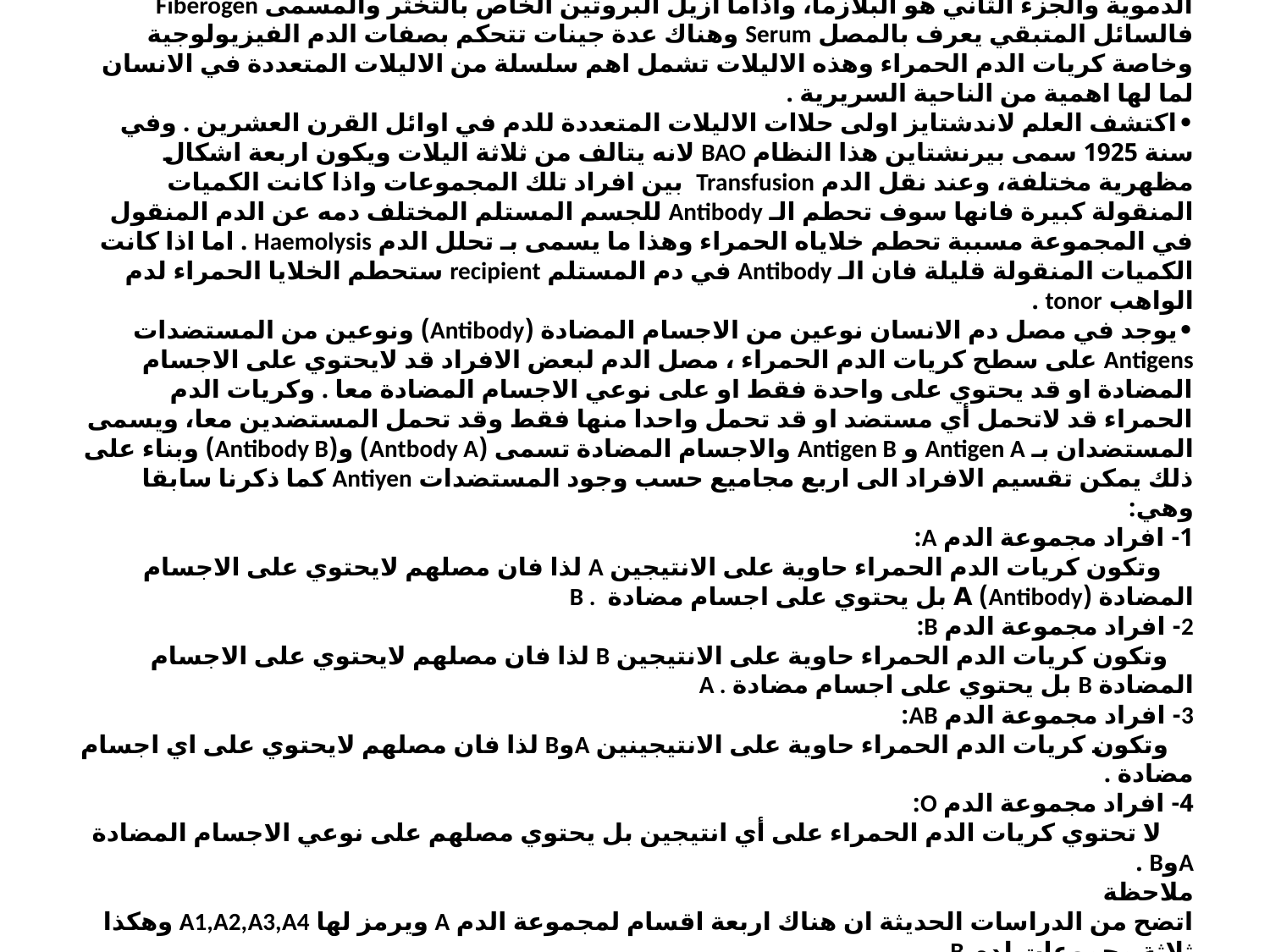

# ثالثا : انظمة مجامبع الدم المتعددة الاليلات : يسمى الفرد فردا لانه فريد بايولوجيا، من دلائل فرادته هو رفض جسمه لزراعة نسيج فيه او رفضه استلام دم من اخر حسب درجة القرابة وذلك بسبب عدم التوافق النسيجي . ان العديد من الـ Anti body تحددها اليلات متعددة في الكثير من الاحياء وخصوصا كلما ارتقت في سلم التطور  . ان الدم يتكون من جزئين رئيسيين هما الخلايا وتشمل كريات الدم الحمر والبيض والصفائح الدموية والجزء الثاني هو البلازما، واذاما ازيل البروتين الخاص بالتخثر والمسمى Fiberogen فالسائل المتبقي يعرف بالمصل Serum وهناك عدة جينات تتحكم بصفات الدم الفيزيولوجية وخاصة كريات الدم الحمراء وهذه الاليلات تشمل اهم سلسلة من الاليلات المتعددة في الانسان لما لها اهمية من الناحية السريرية . •	اكتشف العلم لاندشتايز اولى حلاات الاليلات المتعددة للدم في اوائل القرن العشرين . وفي سنة 1925 سمى بيرنشتاين هذا النظام BAO لانه يتالف من ثلاثة اليلات ويكون اربعة اشكال مظهرية مختلفة، وعند نقل الدم Transfusion  بين افراد تلك المجموعات واذا كانت الكميات المنقولة كبيرة فانها سوف تحطم الـ Antibody للجسم المستلم المختلف دمه عن الدم المنقول في المجموعة مسببة تحطم خلاياه الحمراء وهذا ما يسمى بـ تحلل الدم Haemolysis . اما اذا كانت الكميات المنقولة قليلة فان الـ Antibody في دم المستلم recipient ستحطم الخلايا الحمراء لدم الواهب tonor . •	يوجد في مصل دم الانسان نوعين من الاجسام المضادة (Antibody) ونوعين من المستضدات Antigens على سطح كريات الدم الحمراء ، مصل الدم لبعض الافراد قد لايحتوي على الاجسام المضادة او قد يحتوي على واحدة فقط او على نوعي الاجسام المضادة معا . وكريات الدم الحمراء قد لاتحمل أي مستضد او قد تحمل واحدا منها فقط وقد تحمل المستضدين معا، ويسمى المستضدان بـ Antigen A و Antigen B والاجسام المضادة تسمى (Antbody A) و(Antibody B) وبناء على ذلك يمكن تقسيم الافراد الى اربع مجاميع حسب وجود المستضدات Antiyen كما ذكرنا سابقا وهي: 1- افراد مجموعة الدم A: وتكون كريات الدم الحمراء حاوية على الانتيجين A لذا فان مصلهم لايحتوي على الاجسام المضادة (Antibody) A بل يحتوي على اجسام مضادة B . 2- افراد مجموعة الدم B: وتكون كريات الدم الحمراء حاوية على الانتيجين B لذا فان مصلهم لايحتوي على الاجسام المضادة B بل يحتوي على اجسام مضادة A . 3- افراد مجموعة الدم AB: وتكون كريات الدم الحمراء حاوية على الانتيجينين AوB لذا فان مصلهم لايحتوي على اي اجسام مضادة . 4- افراد مجموعة الدم O: لا تحتوي كريات الدم الحمراء على أي انتيجين بل يحتوي مصلهم على نوعي الاجسام المضادة AوB . ملاحظة اتضح من الدراسات الحديثة ان هناك اربعة اقسام لمجموعة الدم A ويرمز لها A1,A2,A3,A4 وهكذا ثلاثة مجموعات لدم B . •	يعد افراد مجموعة الدم O واهبون عامون لان كريات الدم لهذه المجموعة لا تحمل اية انتيجنات على سطحها،  بينما افراد مجموعة الدم AB يطلق عليهم اخذين عامين لانهم يستطيعون اخذ دم من افراد اية مجموعة اخرى لان مصل الدم الخاص بمجموعة الدم AB لايحتوي على اجسام مضادة والجدول التالي يوضح ذلك :